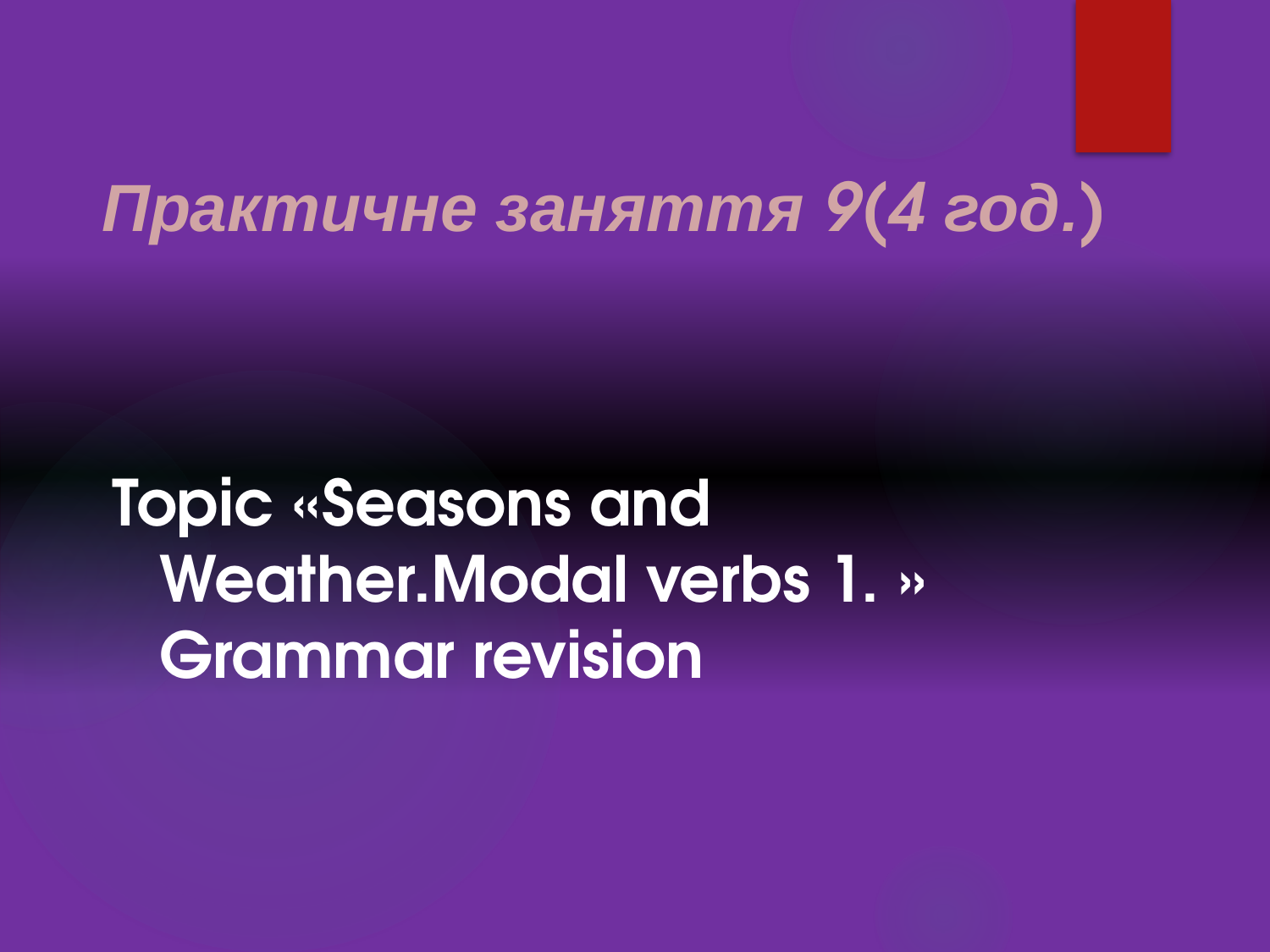

# Практичне заняття 9(4 год.)
Topic «Seasons and Weather.Modal verbs 1. » Grammar revision